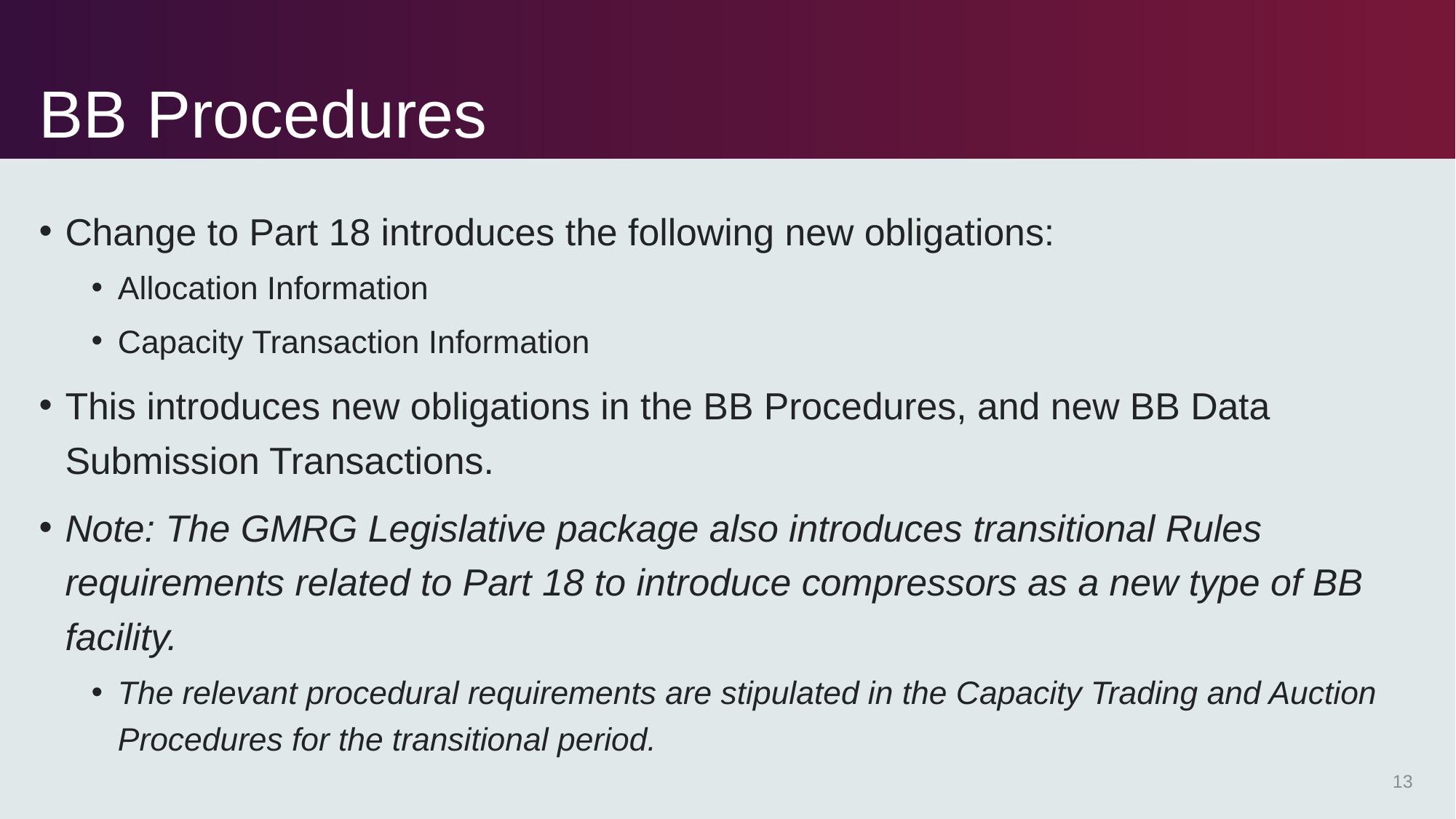

# BB Procedures
Change to Part 18 introduces the following new obligations:
Allocation Information
Capacity Transaction Information
This introduces new obligations in the BB Procedures, and new BB Data Submission Transactions.
Note: The GMRG Legislative package also introduces transitional Rules requirements related to Part 18 to introduce compressors as a new type of BB facility.
The relevant procedural requirements are stipulated in the Capacity Trading and Auction Procedures for the transitional period.
13